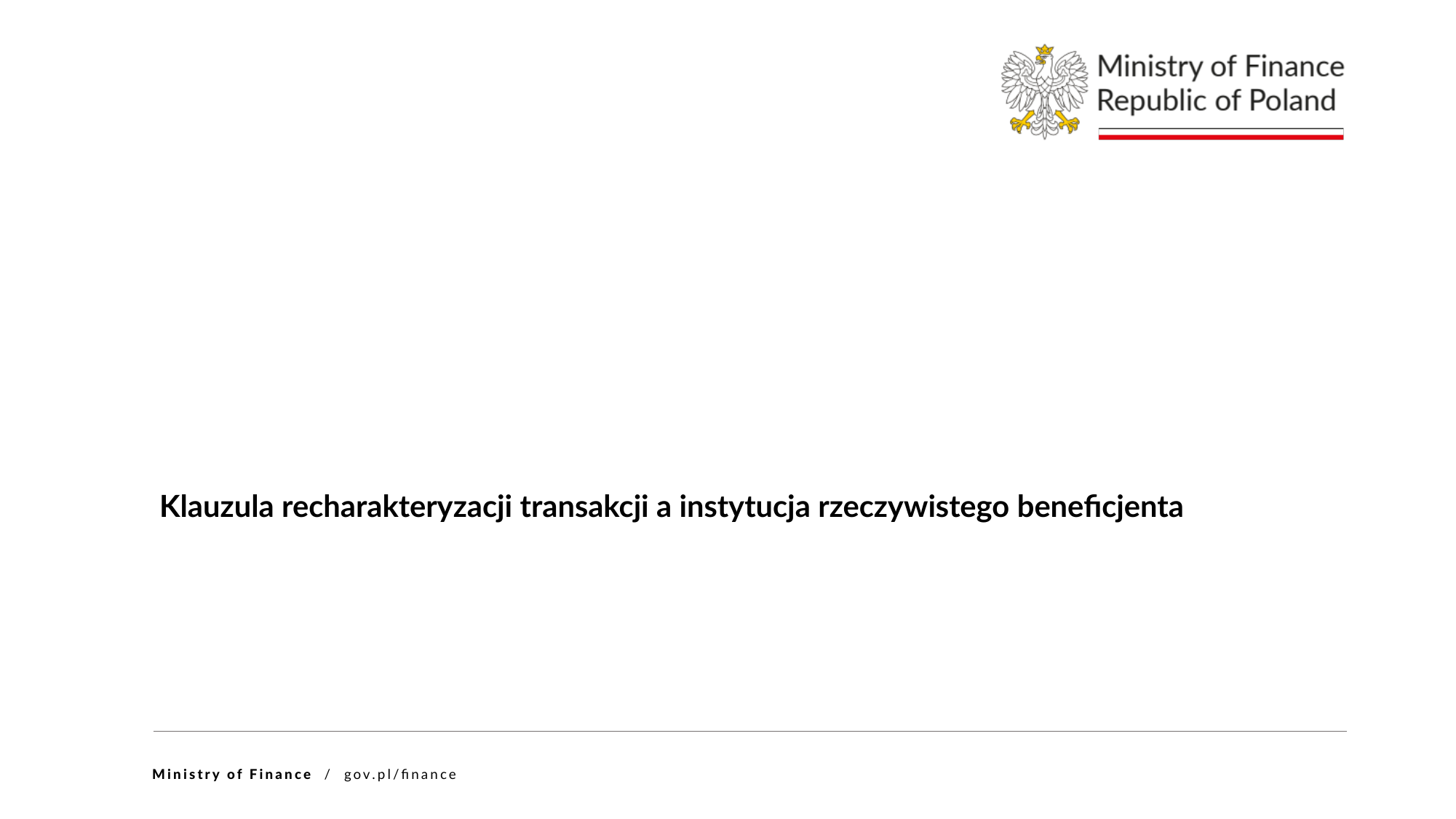

Klauzula recharakteryzacji transakcji a instytucja rzeczywistego beneficjenta